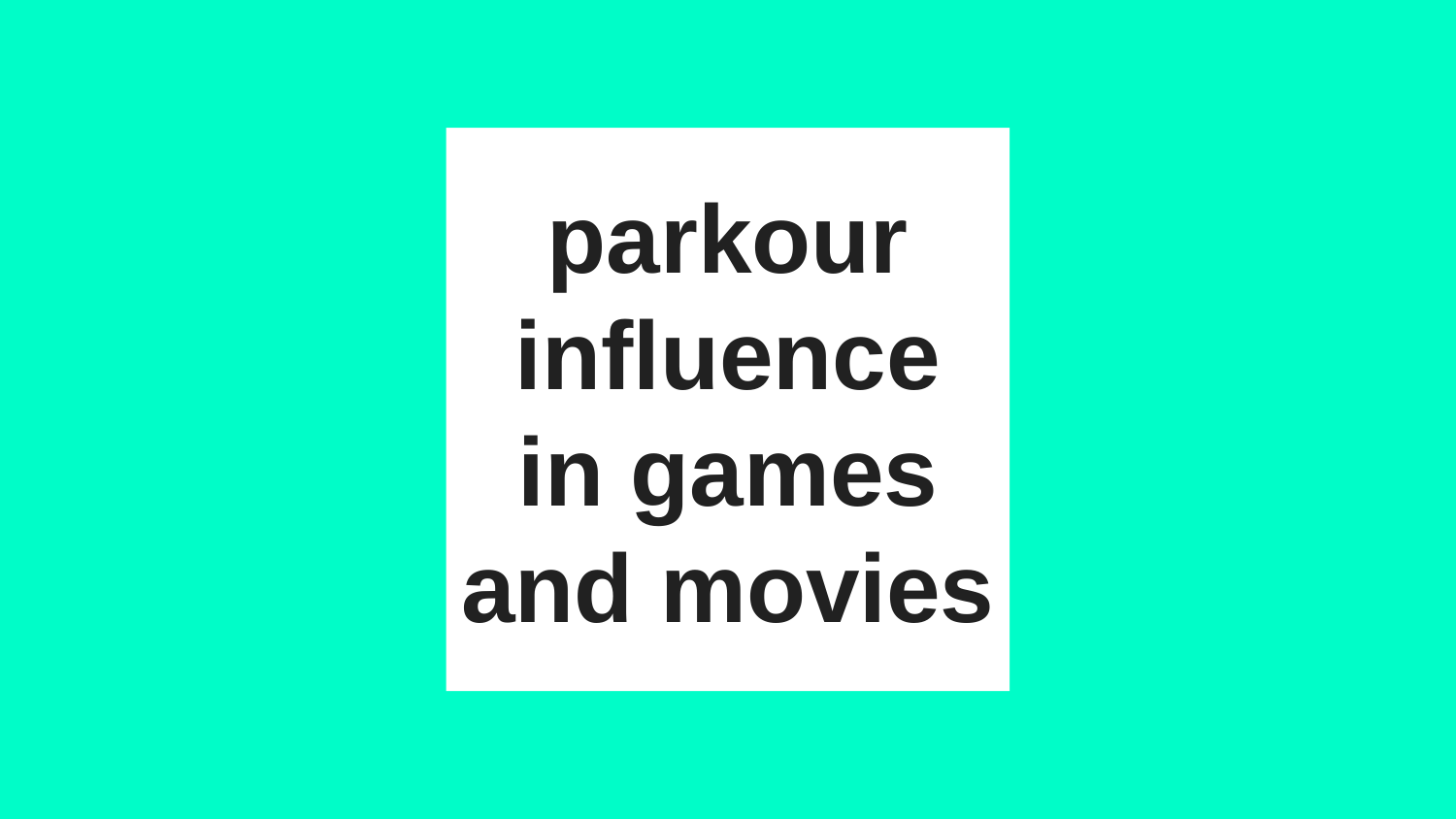

# parkour influence in games and movies